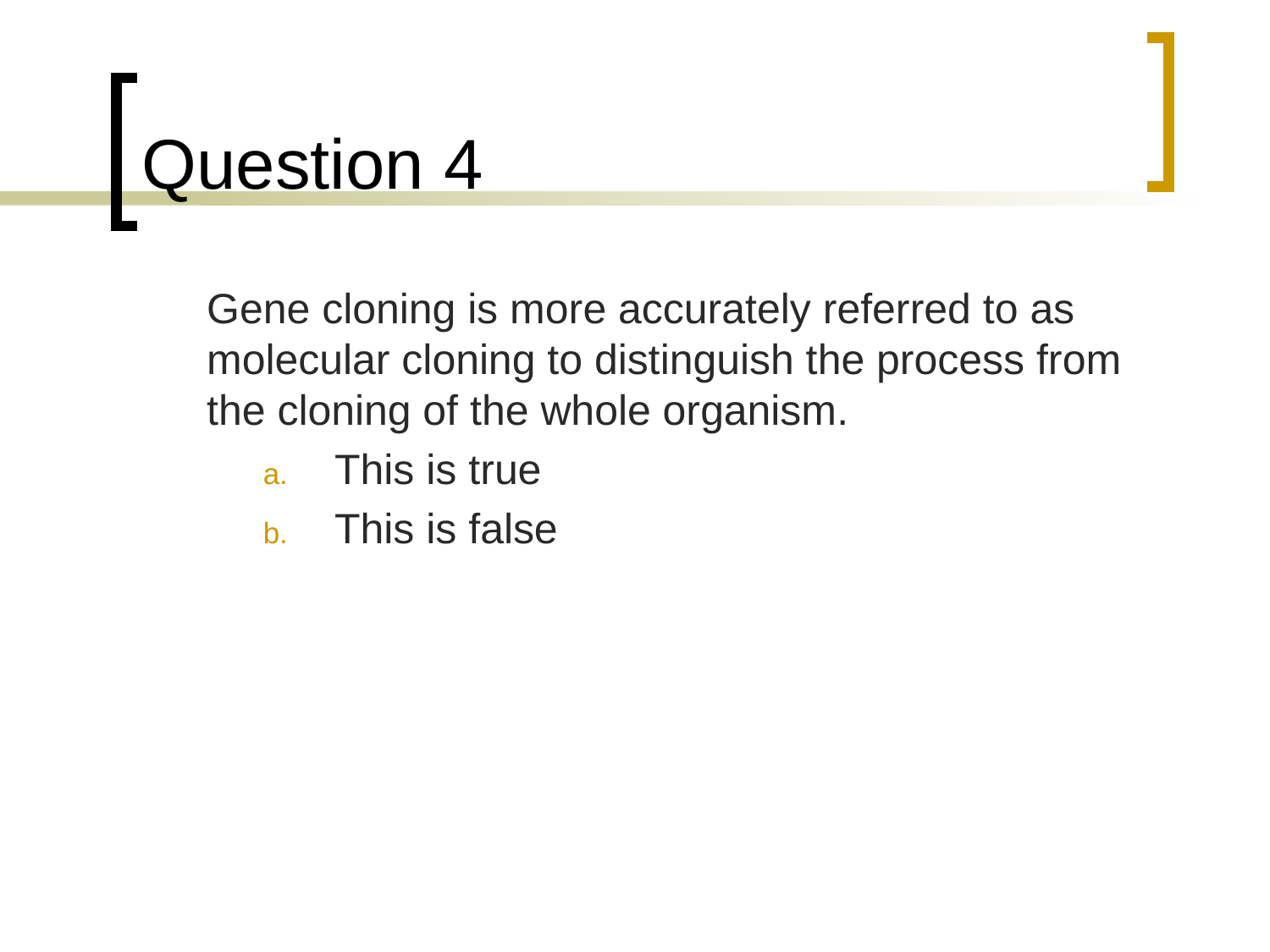

# Question 4
	Gene cloning is more accurately referred to as molecular cloning to distinguish the process from the cloning of the whole organism.
This is true
This is false